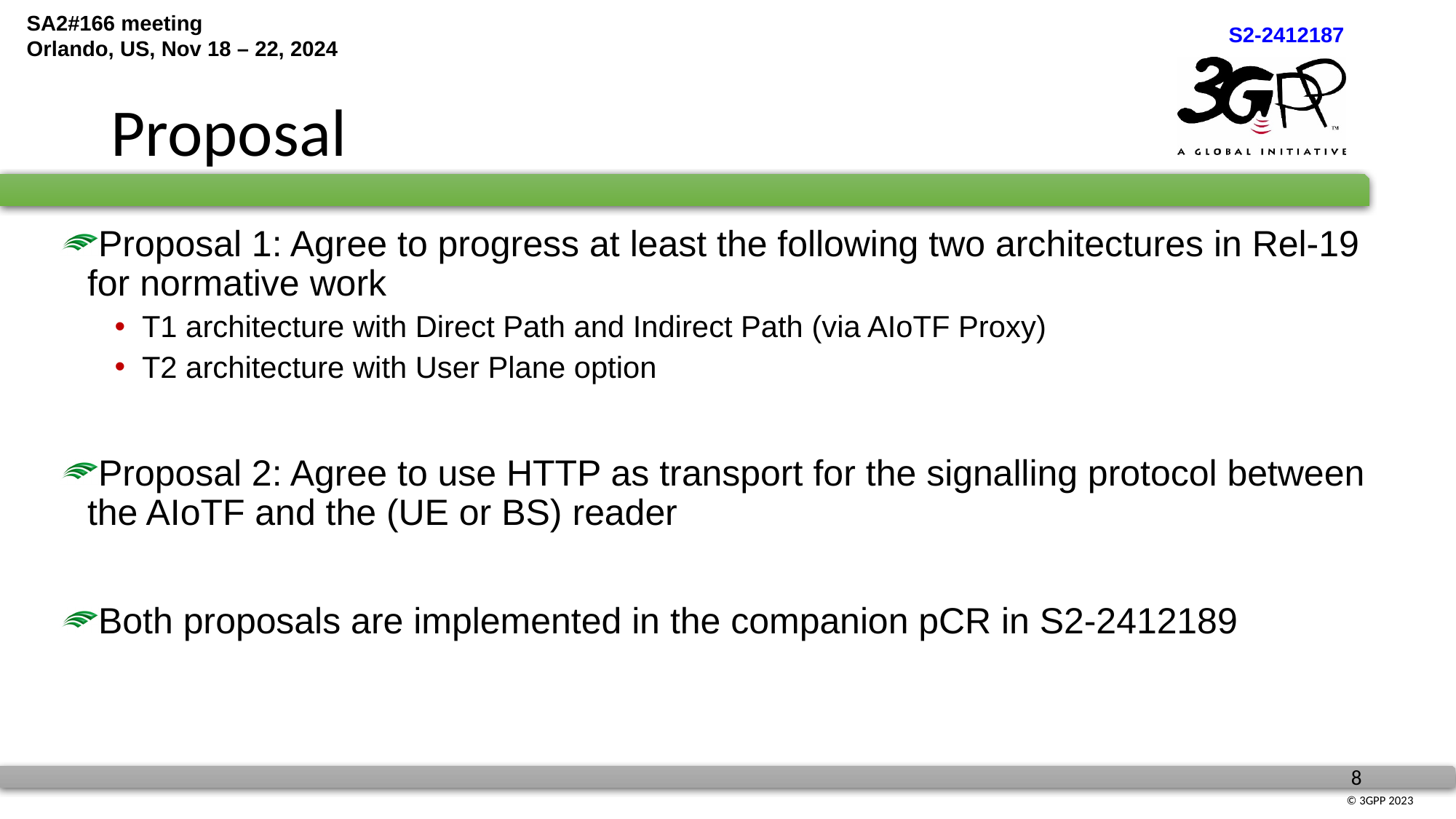

# Proposal
Proposal 1: Agree to progress at least the following two architectures in Rel-19 for normative work
T1 architecture with Direct Path and Indirect Path (via AIoTF Proxy)
T2 architecture with User Plane option

Proposal 2: Agree to use HTTP as transport for the signalling protocol between the AIoTF and the (UE or BS) reader

Both proposals are implemented in the companion pCR in S2-2412189